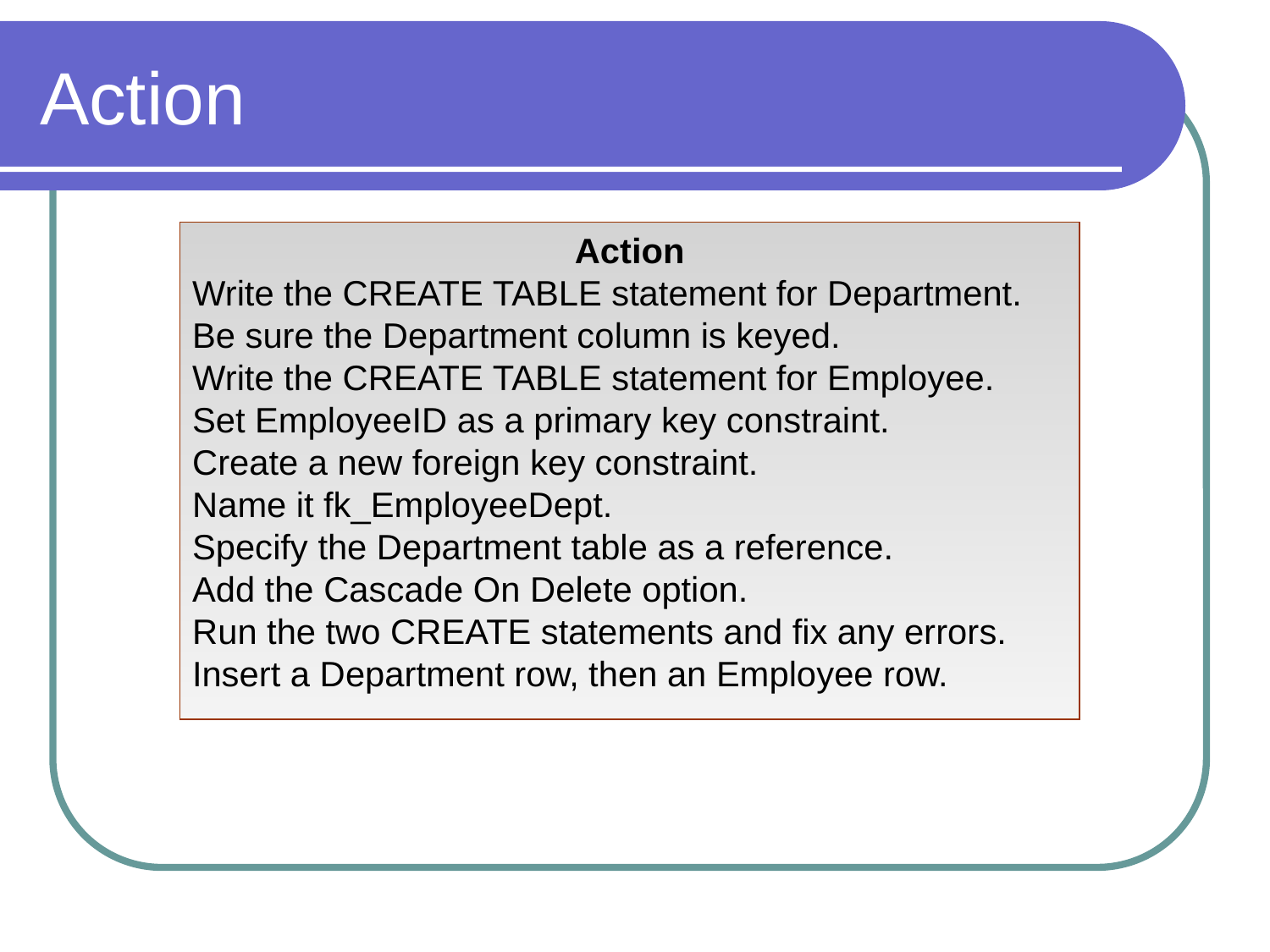

# Action
Action
Write the CREATE TABLE statement for Department.
Be sure the Department column is keyed.
Write the CREATE TABLE statement for Employee.
Set EmployeeID as a primary key constraint.
Create a new foreign key constraint.
Name it fk_EmployeeDept.
Specify the Department table as a reference.
Add the Cascade On Delete option.
Run the two CREATE statements and fix any errors.
Insert a Department row, then an Employee row.